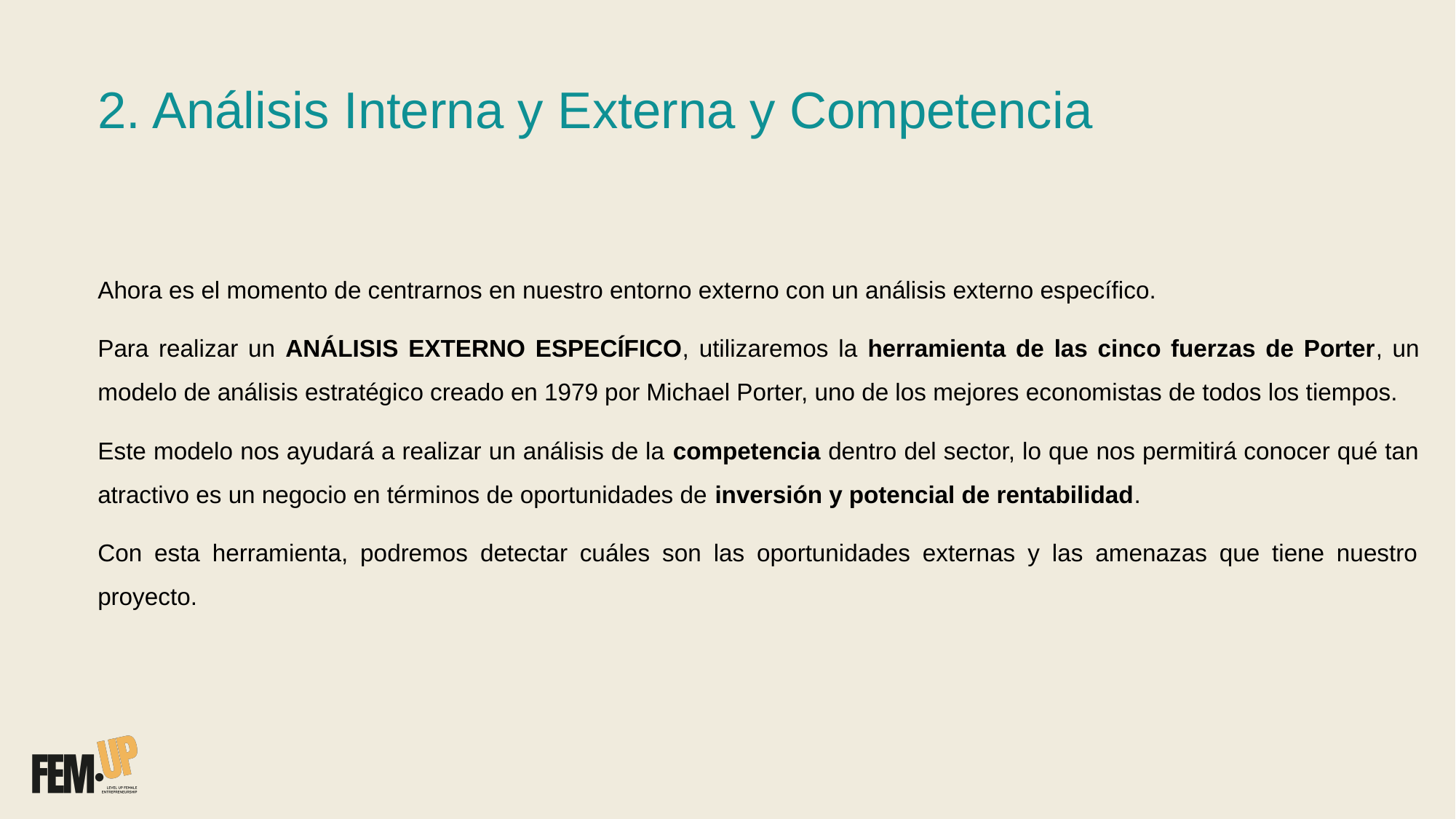

# 2. Análisis Interna y Externa y Competencia
Ahora es el momento de centrarnos en nuestro entorno externo con un análisis externo específico.
Para realizar un ANÁLISIS EXTERNO ESPECÍFICO, utilizaremos la herramienta de las cinco fuerzas de Porter, un modelo de análisis estratégico creado en 1979 por Michael Porter, uno de los mejores economistas de todos los tiempos.
Este modelo nos ayudará a realizar un análisis de la competencia dentro del sector, lo que nos permitirá conocer qué tan atractivo es un negocio en términos de oportunidades de inversión y potencial de rentabilidad.
Con esta herramienta, podremos detectar cuáles son las oportunidades externas y las amenazas que tiene nuestro proyecto.